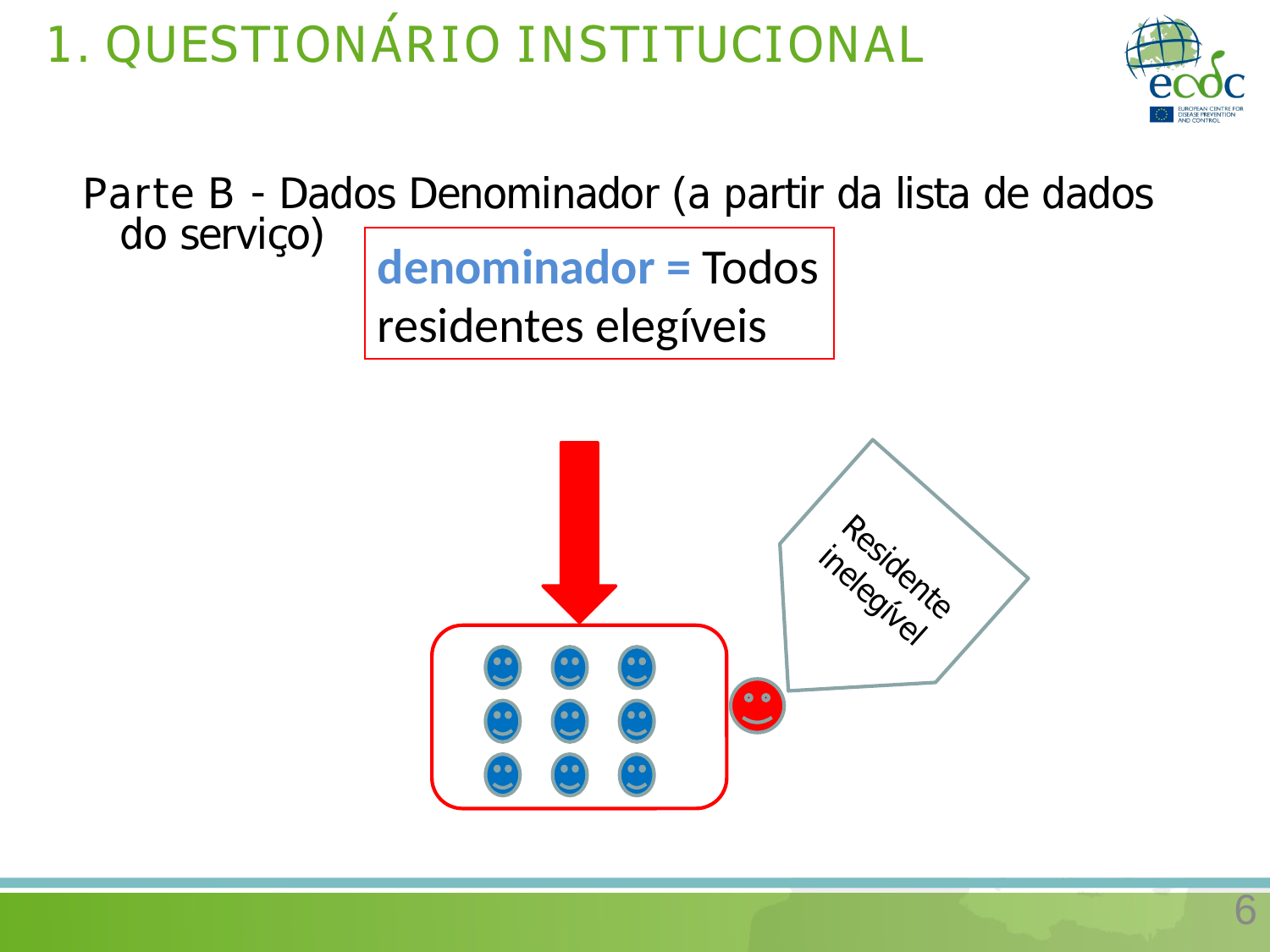

# 1. QUESTIONÁRIO INSTITUCIONAL
Parte B - Dados Denominador (a partir da lista de dados do serviço)

denominador = Todos residentes elegíveis

Residente inelegível

6